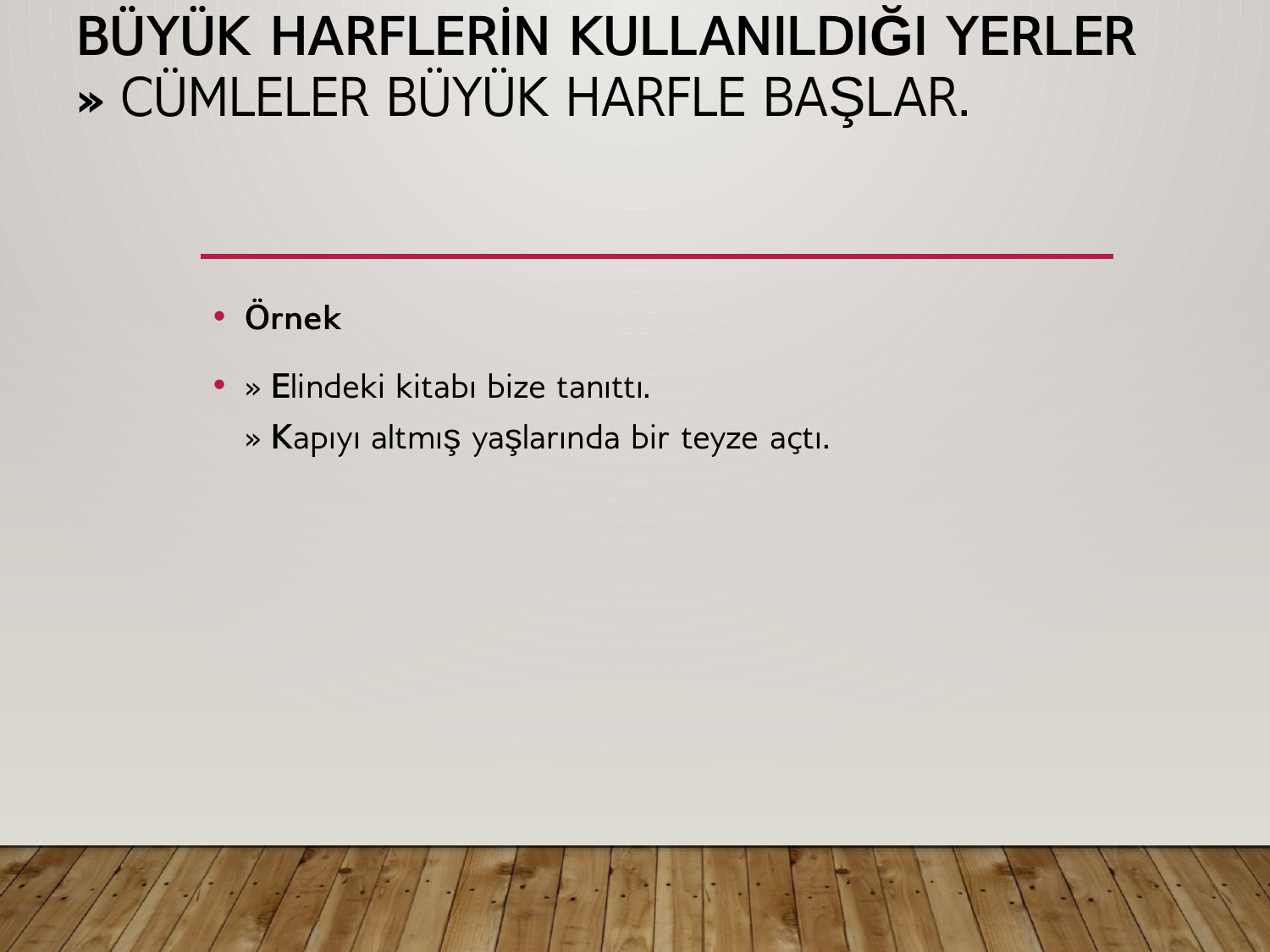

# Büyük Harflerin Kullanıldığı Yerler » Cümleler büyük harfle başlar.
Örnek
» Elindeki kitabı bize tanıttı.
» Kapıyı altmış yaşlarında bir teyze açtı.